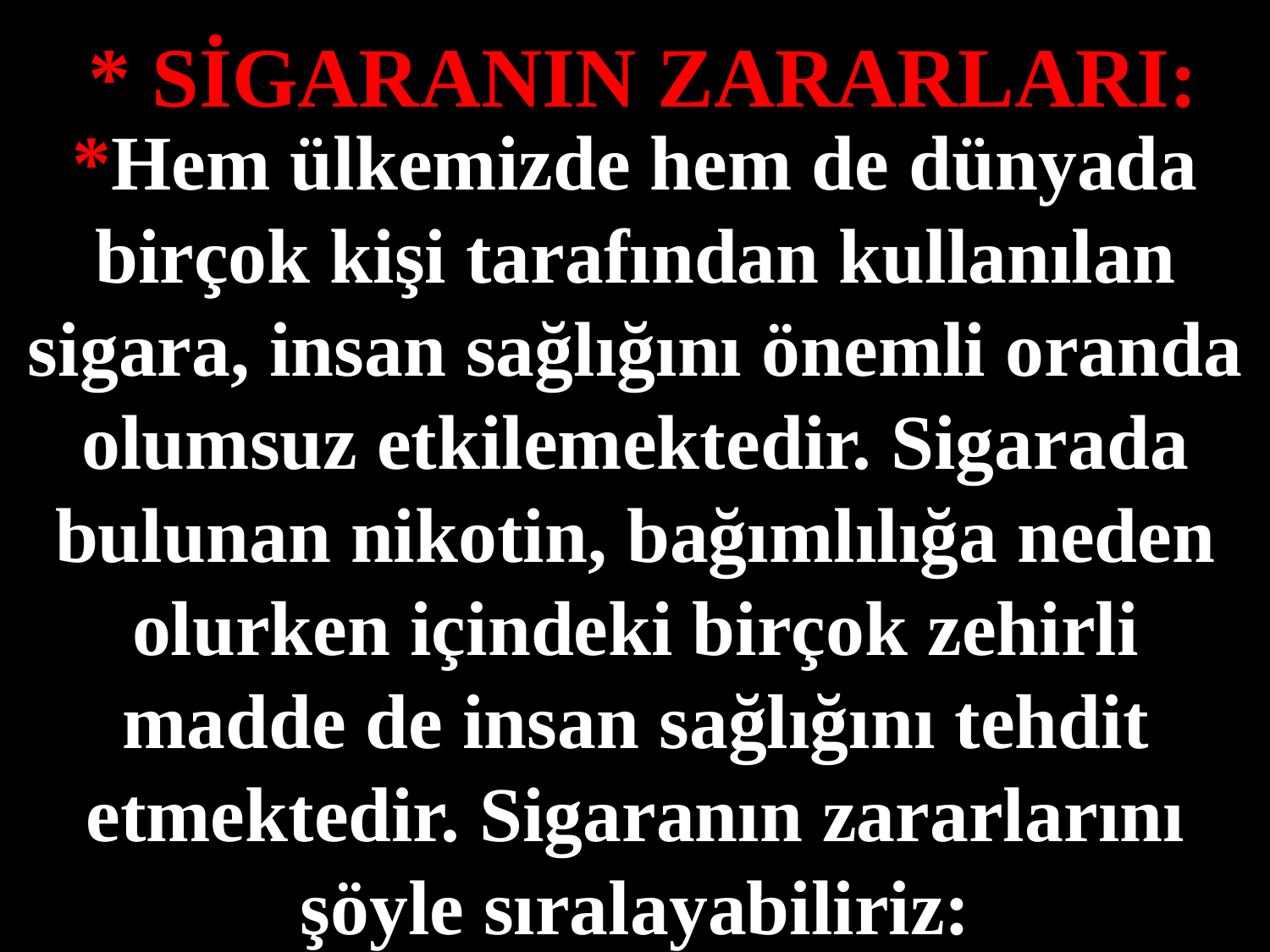

* SİGARANIN ZARARLARI:
*Hem ülkemizde hem de dünyada birçok kişi tarafından kullanılan sigara, insan sağlığını önemli oranda olumsuz etkilemektedir. Sigarada bulunan nikotin, bağımlılığa neden olurken içindeki birçok zehirli madde de insan sağlığını tehdit etmektedir. Sigaranın zararlarını şöyle sıralayabiliriz:
#